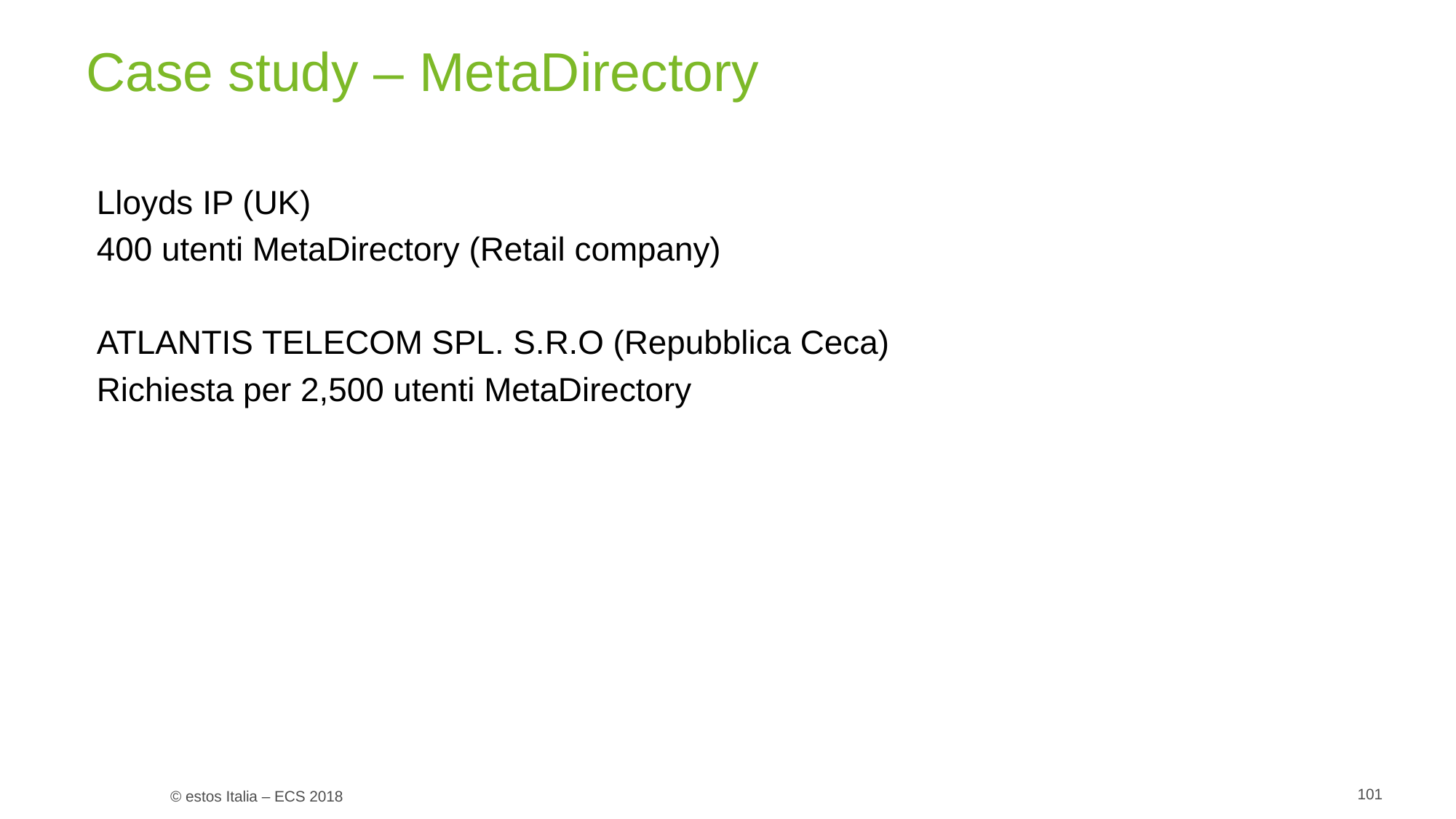

# Case study – MetaDirectory

Lloyds IP (UK)
400 utenti MetaDirectory (Retail company)

ATLANTIS TELECOM SPL. S.R.O (Repubblica Ceca)
Richiesta per 2,500 utenti MetaDirectory

101
© estos Italia – ECS 2018